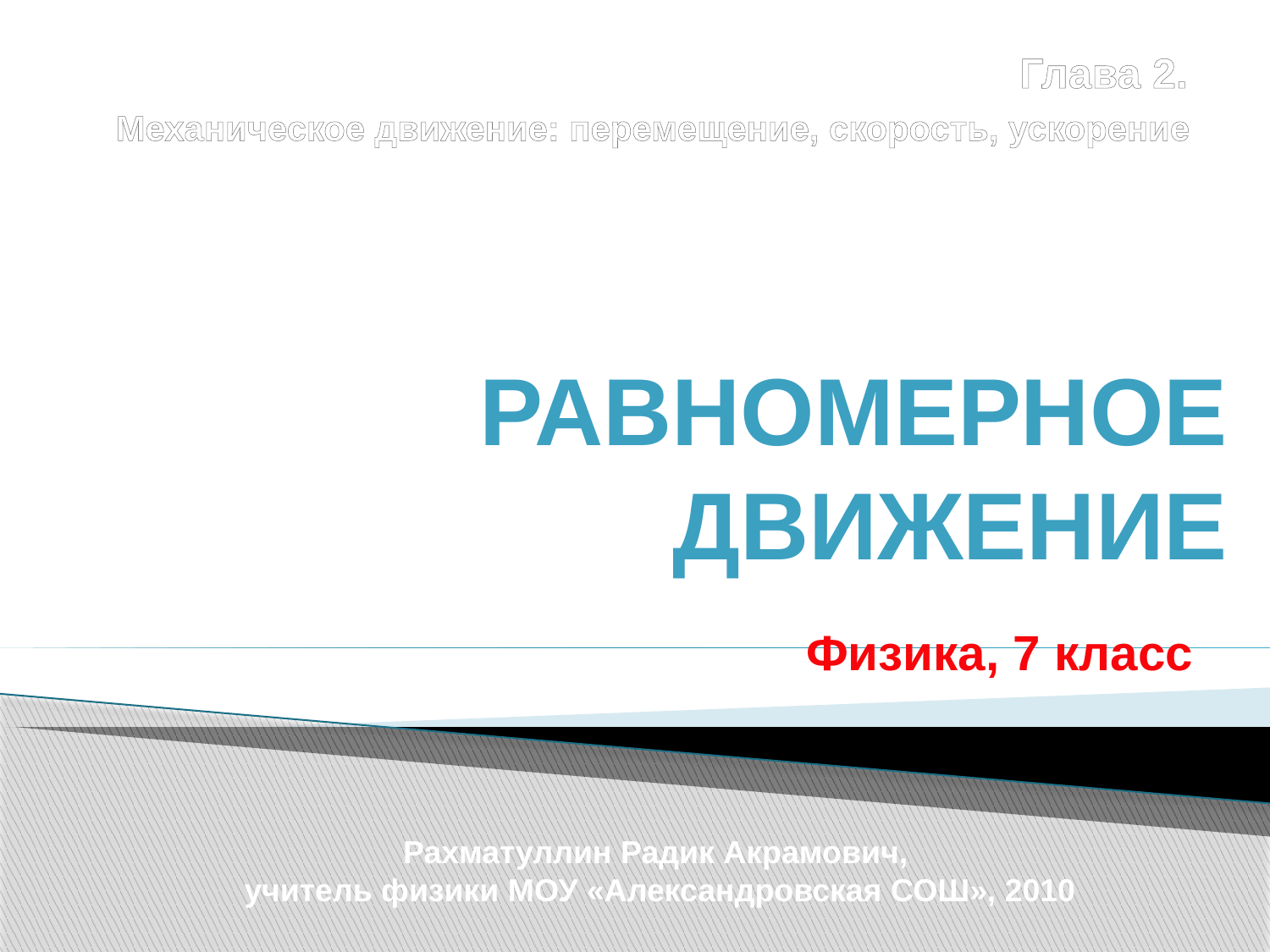

Глава 2.

Механическое движение: перемещение, скорость, ускорение
# РАВНОМЕРНОЕ ДВИЖЕНИЕ
Физика, 7 класс
Рахматуллин Радик Акрамович,
учитель физики МОУ «Александровская СОШ», 2010